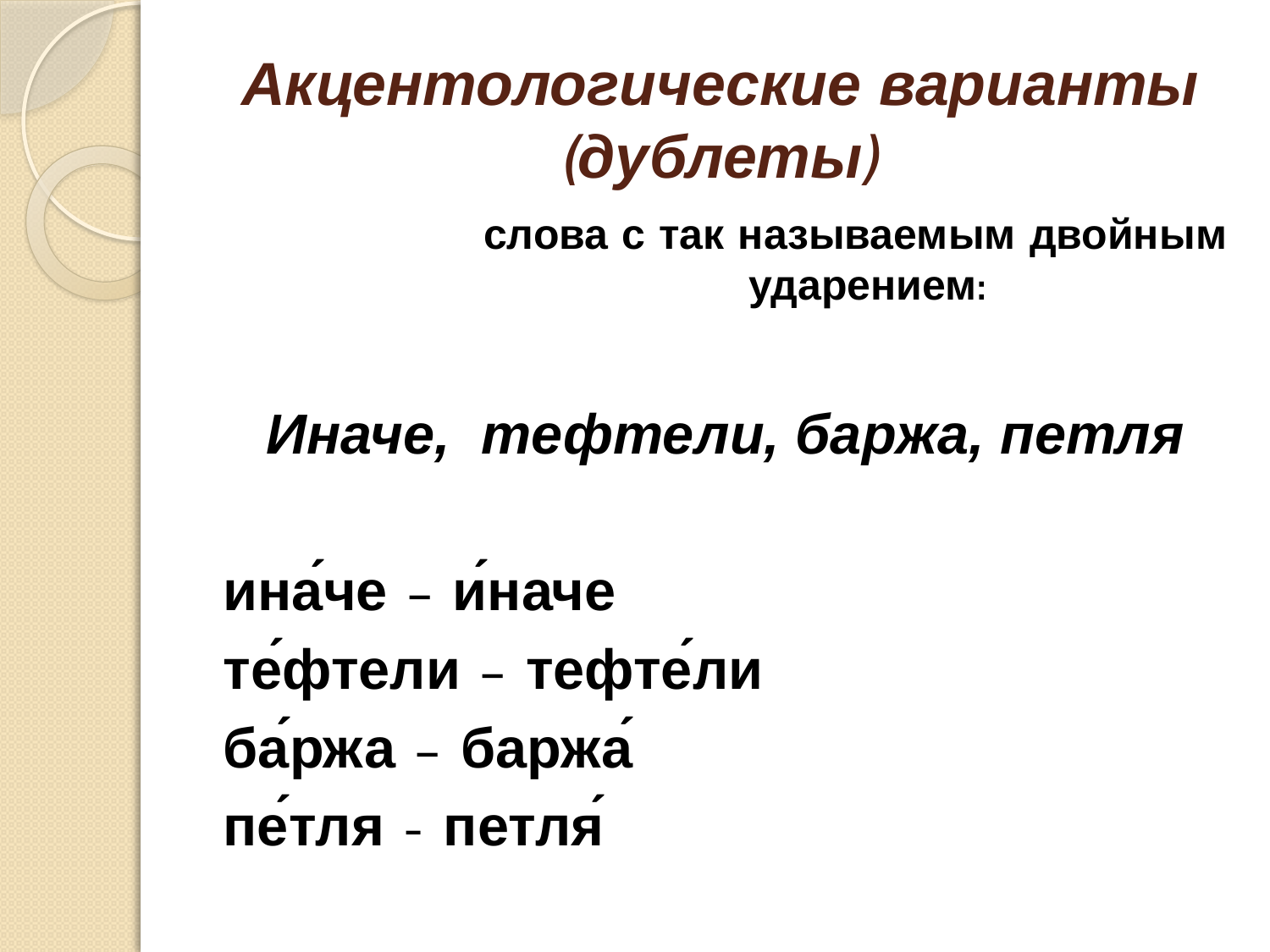

# Акцентологические варианты (дублеты)
слова с так называемым двойным ударением:

Иначе,  тефтели, баржа, петля

ина́че – и́наче
те́фтели – тефте́ли
ба́ржа – баржа́
пе́тля - петля́